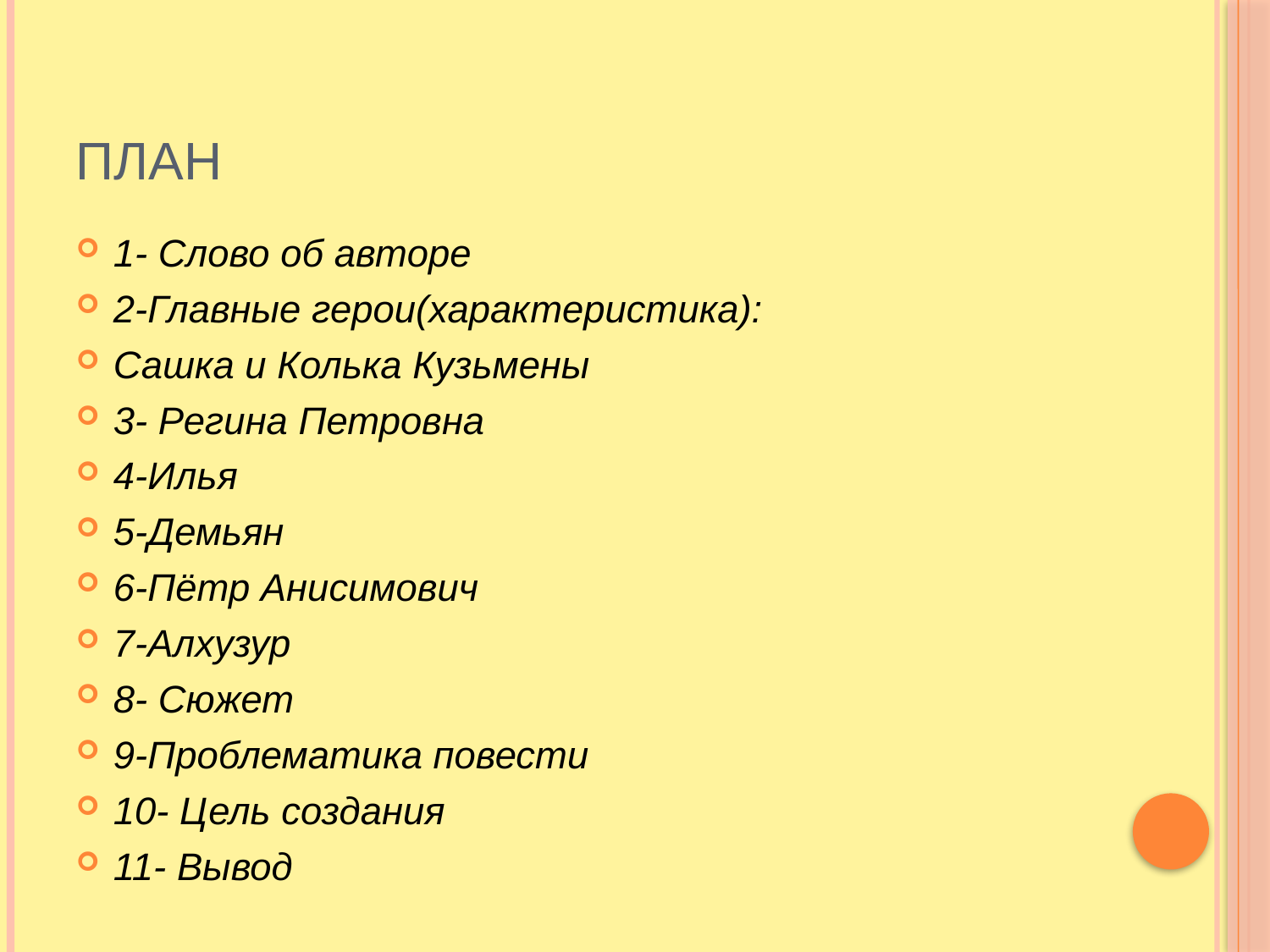

# План
1- Слово об авторе
2-Главные герои(характеристика):
Сашка и Колька Кузьмены
3- Регина Петровна
4-Илья
5-Демьян
6-Пётр Анисимович
7-Алхузур
8- Сюжет
9-Проблематика повести
10- Цель создания
11- Вывод